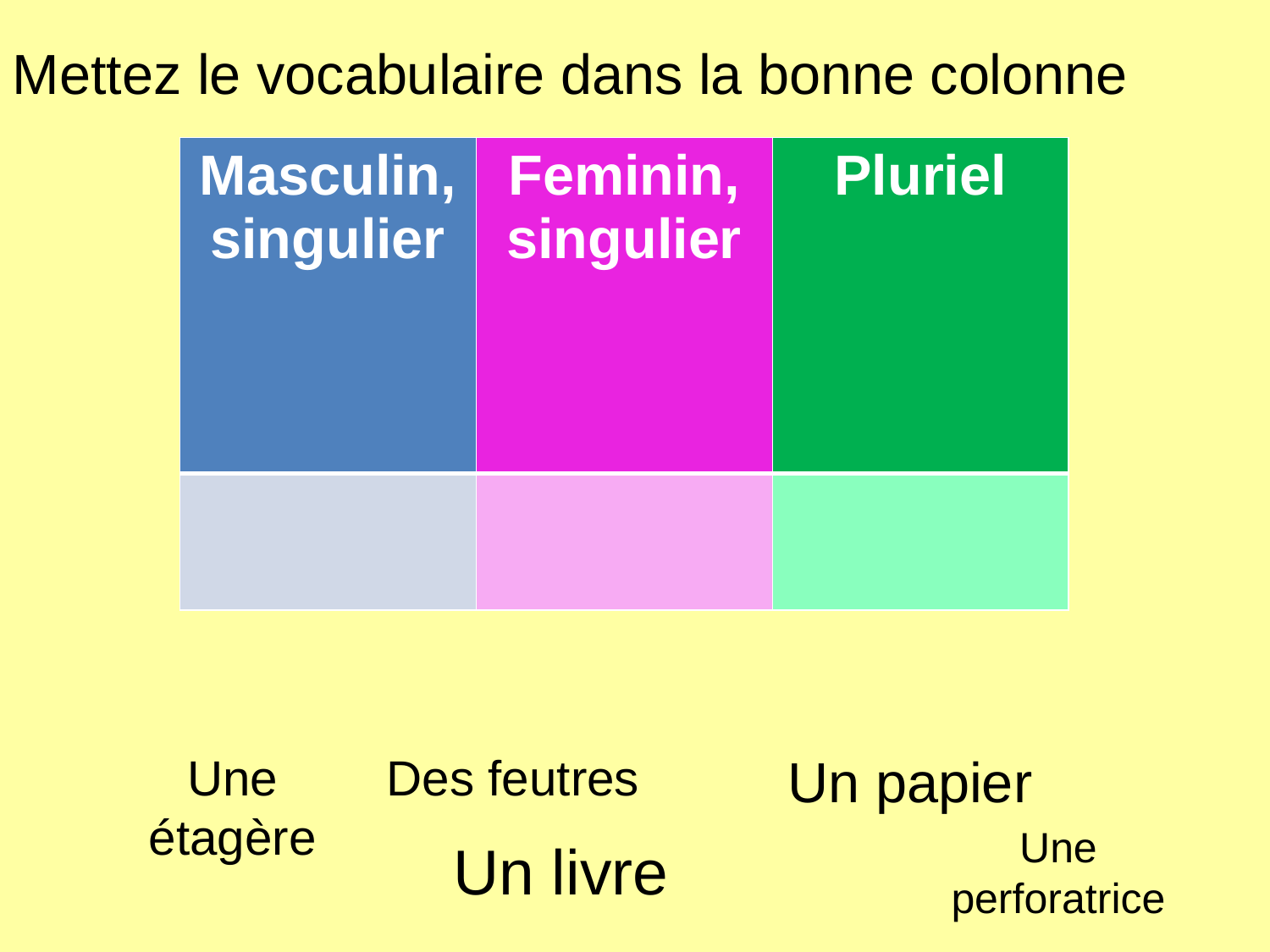

Mettez le vocabulaire dans la bonne colonne
| Masculin, singulier | Feminin, singulier | Pluriel |
| --- | --- | --- |
|  |  |  |
Une étagère
Des feutres
Un papier
Une perforatrice
Un livre